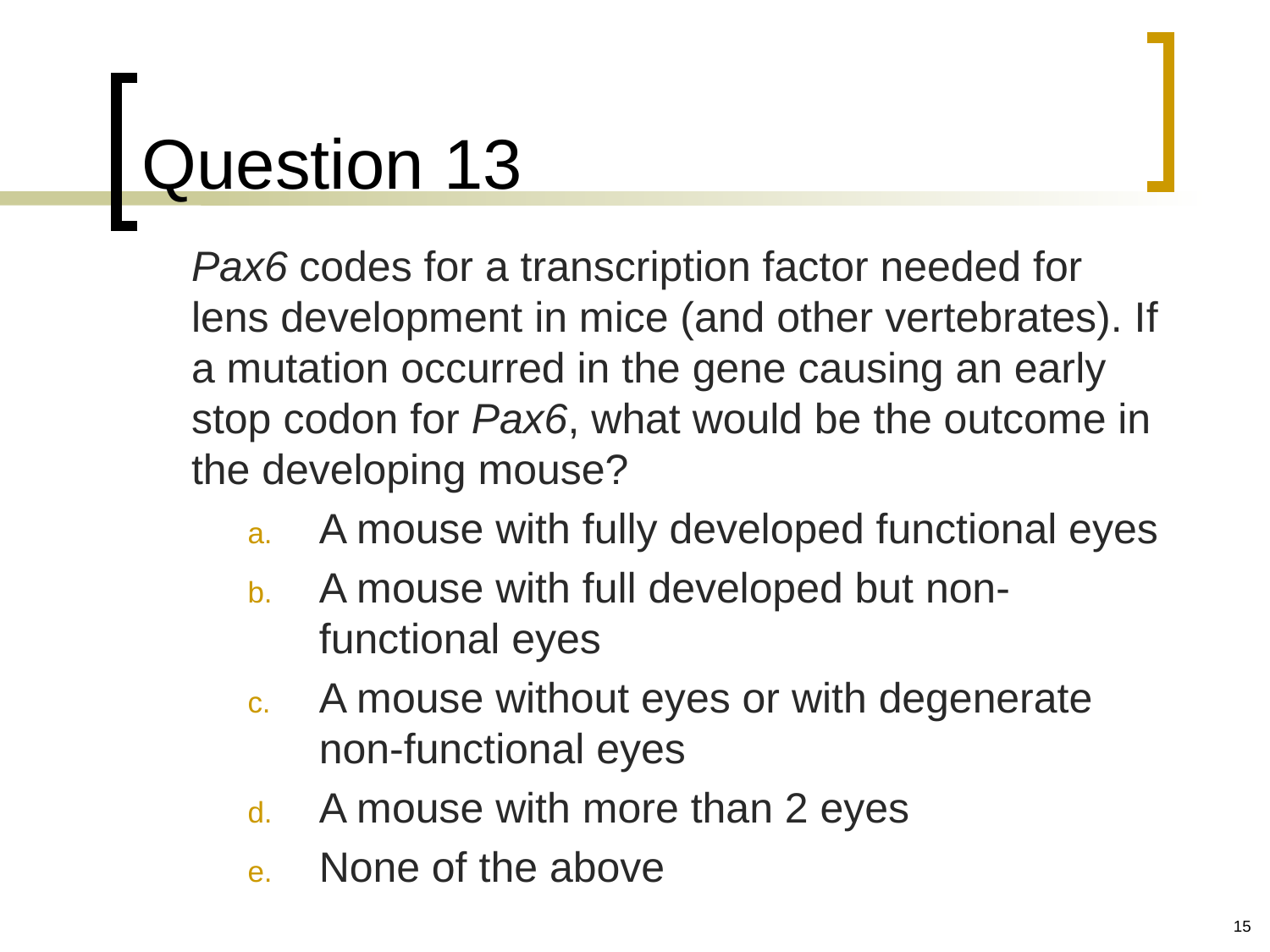

# Question 13
	Pax6 codes for a transcription factor needed for lens development in mice (and other vertebrates). If a mutation occurred in the gene causing an early stop codon for Pax6, what would be the outcome in the developing mouse?
A mouse with fully developed functional eyes
A mouse with full developed but non-functional eyes
A mouse without eyes or with degenerate non-functional eyes
A mouse with more than 2 eyes
None of the above